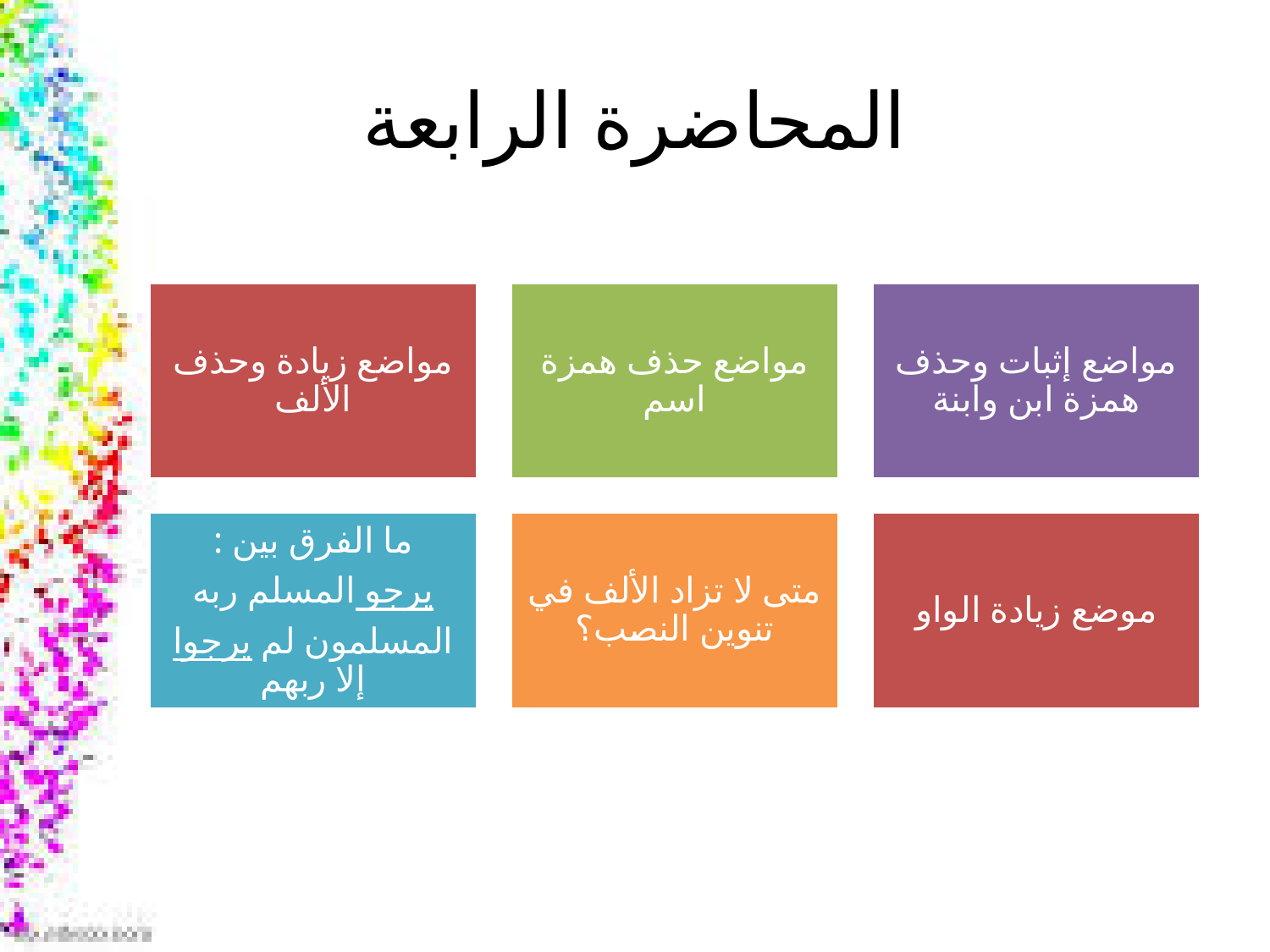

# المحاضرة الرابعة
مواضع زيادة وحذف الألف
مواضع حذف همزة اسم
مواضع إثبات وحذف همزة ابن وابنة
ما الفرق بين :
يرجو المسلم ربه
المسلمون لم يرجوا إلا ربهم
متى لا تزاد الألف في تنوين النصب؟
موضع زيادة الواو